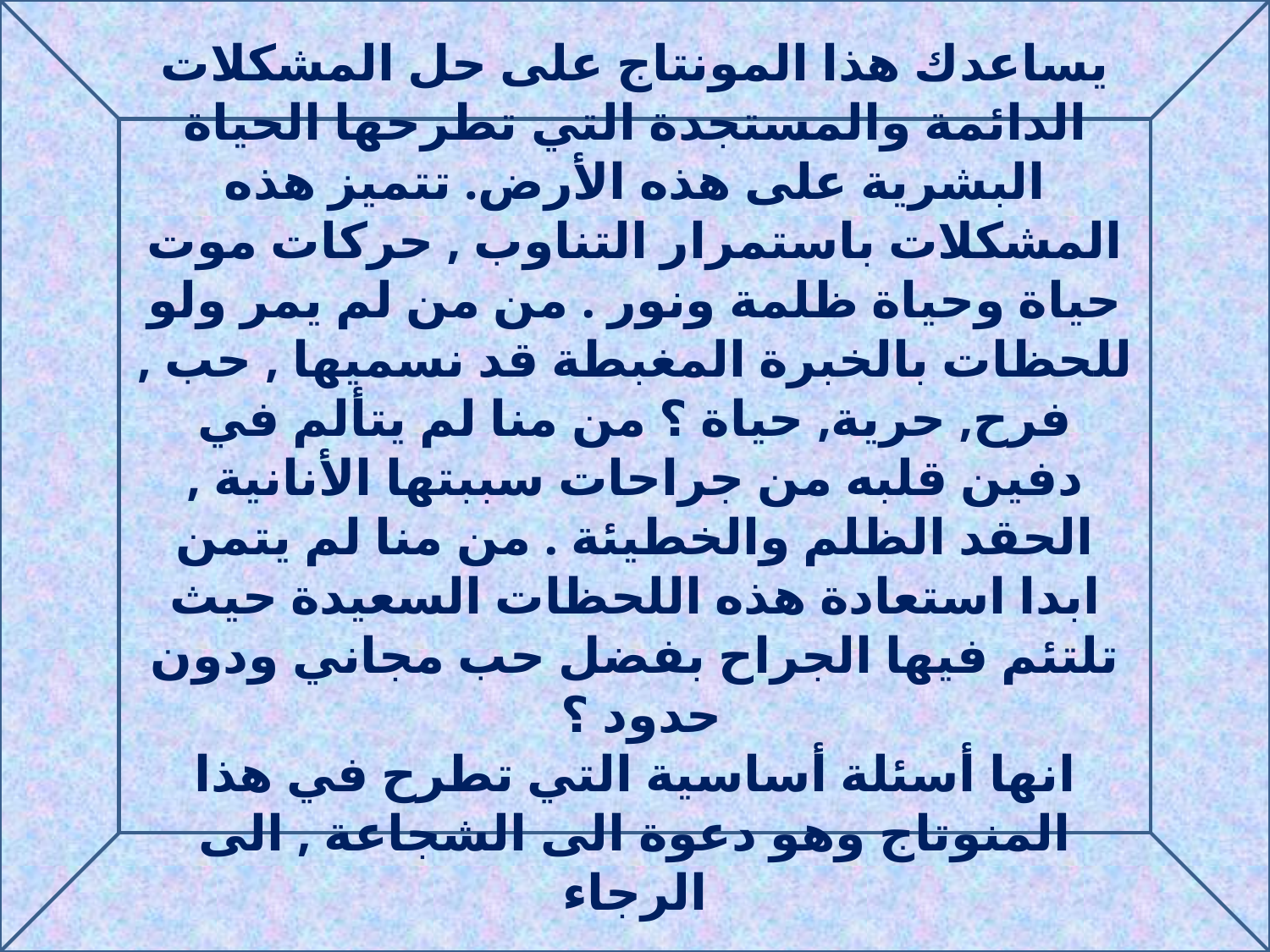

يساعدك هذا المونتاج على حل المشكلات الدائمة والمستجدة التي تطرحها الحياة البشرية على هذه الأرض. تتميز هذه المشكلات باستمرار التناوب , حركات موت حياة وحياة ظلمة ونور . من من لم يمر ولو للحظات بالخبرة المغبطة قد نسميها , حب , فرح, حرية, حياة ؟ من منا لم يتألم في دفين قلبه من جراحات سببتها الأنانية , الحقد الظلم والخطيئة . من منا لم يتمن ابدا استعادة هذه اللحظات السعيدة حيث تلتئم فيها الجراح بفضل حب مجاني ودون حدود ؟
انها أسئلة أساسية التي تطرح في هذا المنوتاج وهو دعوة الى الشجاعة , الى الرجاء